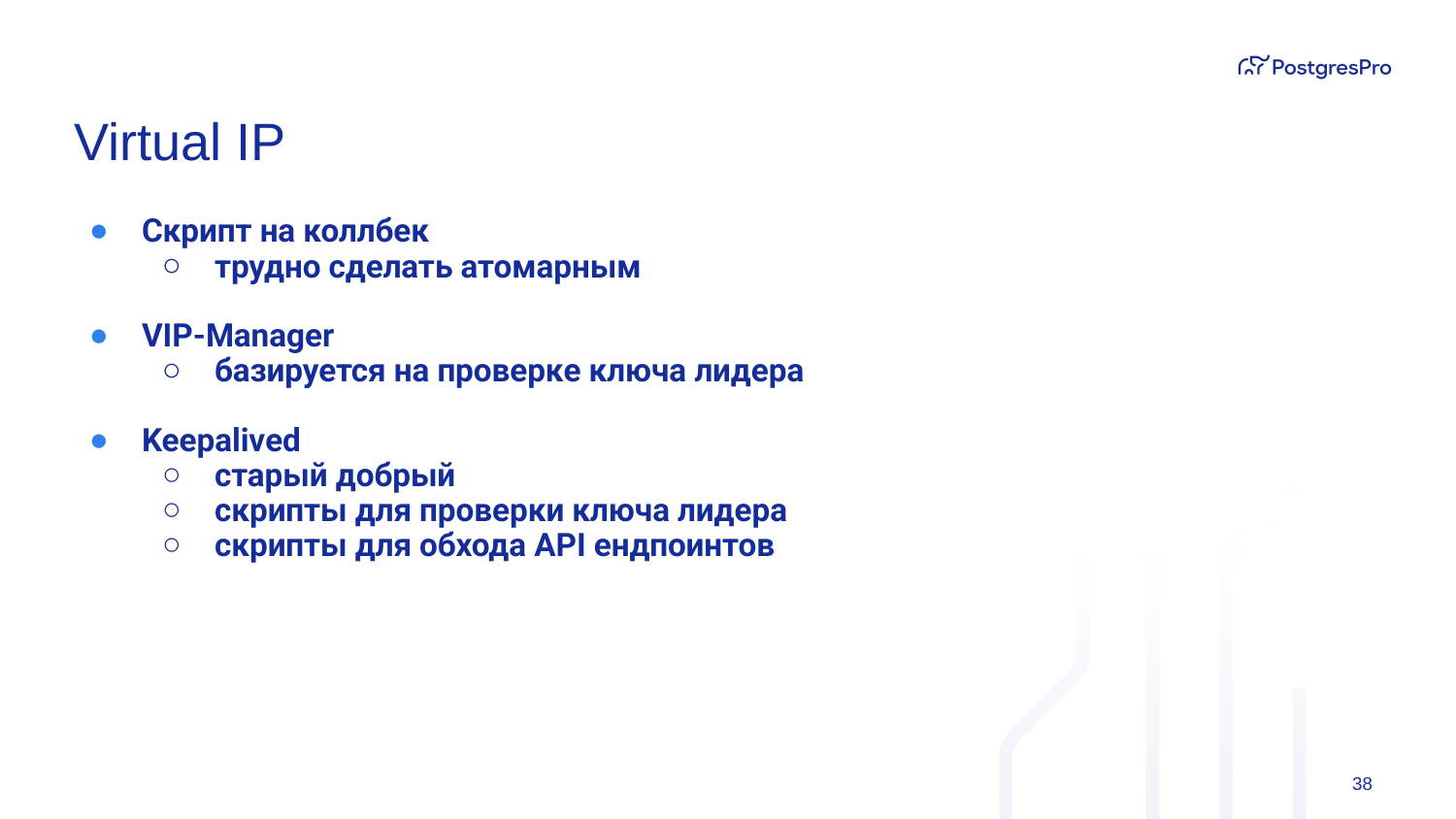

# Virtual IP
Скрипт на коллбек
трудно сделать атомарным
VIP-Manager
базируется на проверке ключа лидера
Keepalived
старый добрый
скрипты для проверки ключа лидера
скрипты для обхода API ендпоинтов
38